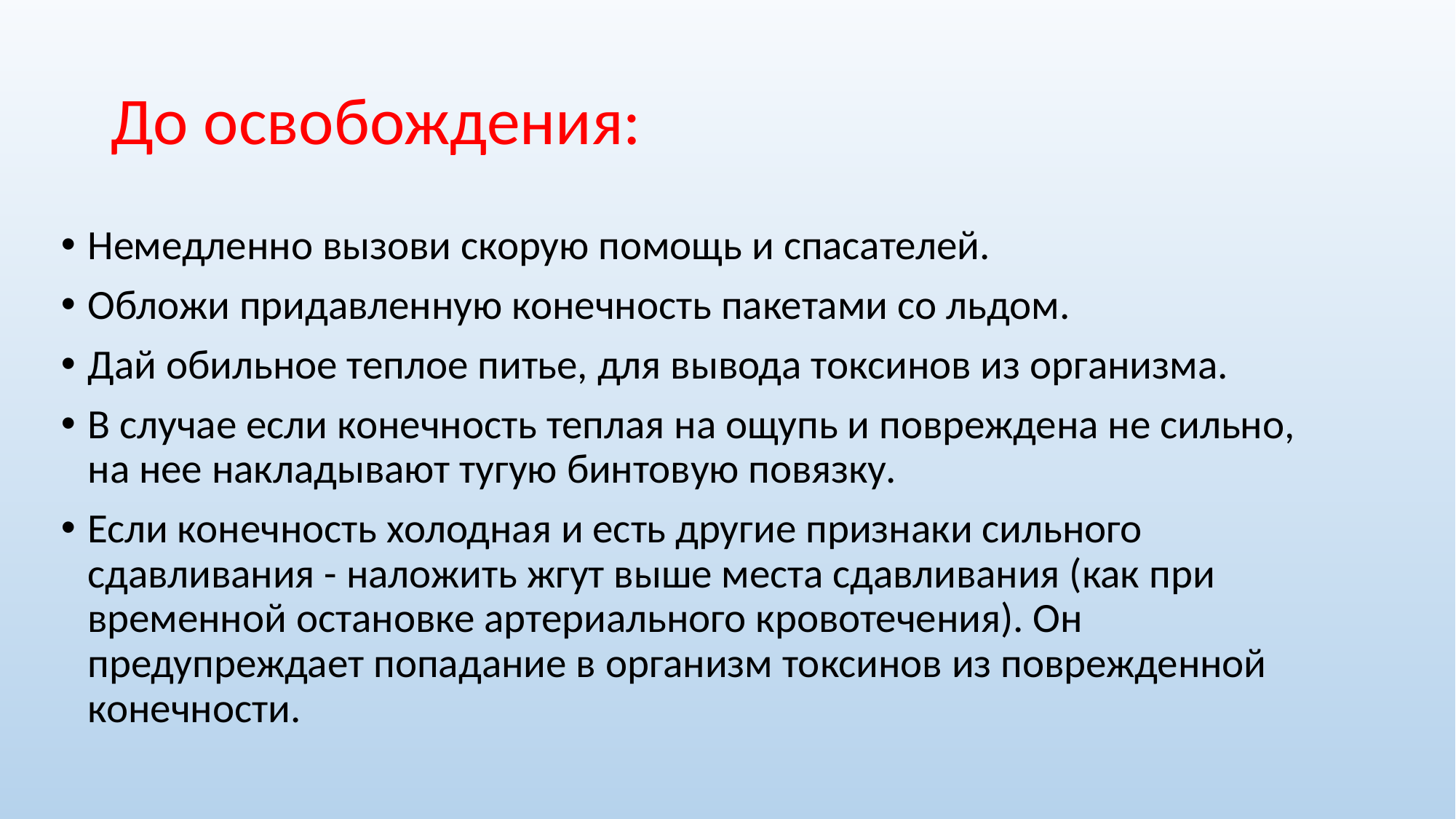

# До освобождения:
Немедленно вызови скорую помощь и спасателей.
Обложи придавленную конечность пакетами со льдом.
Дай обильное теплое питье, для вывода токсинов из организма.
В случае если конечность теплая на ощупь и повреждена не сильно, на нее накладывают тугую бинтовую повязку.
Если конечность холодная и есть другие признаки сильного сдавливания - наложить жгут выше места сдавливания (как при временной остановке артериального кровотечения). Он предупреждает попадание в организм токсинов из поврежденной конечности.